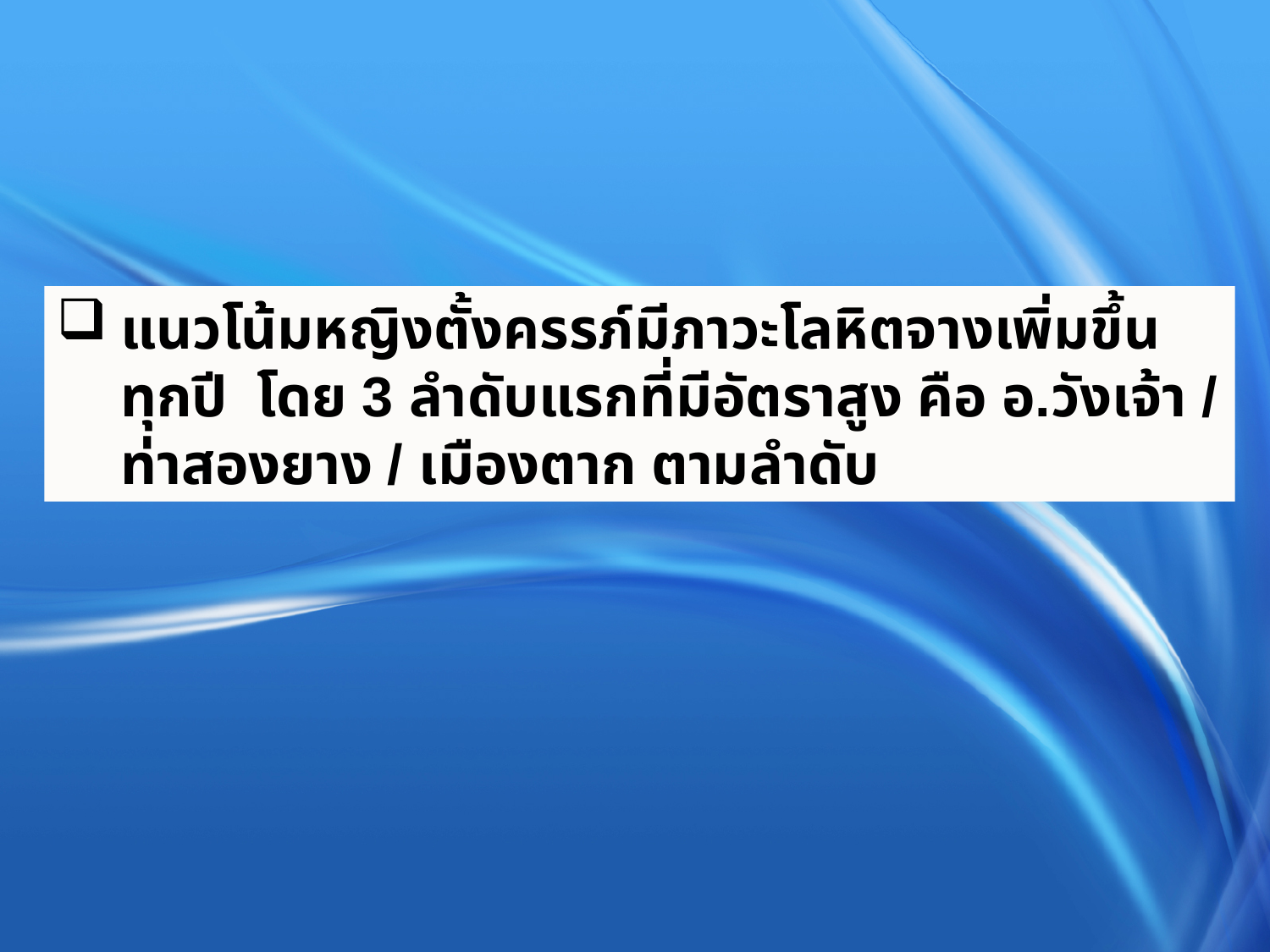

แนวโน้มหญิงตั้งครรภ์มีภาวะโลหิตจางเพิ่มขึ้นทุกปี  โดย 3 ลำดับแรกที่มีอัตราสูง คือ อ.วังเจ้า / ท่าสองยาง / เมืองตาก ตามลำดับ